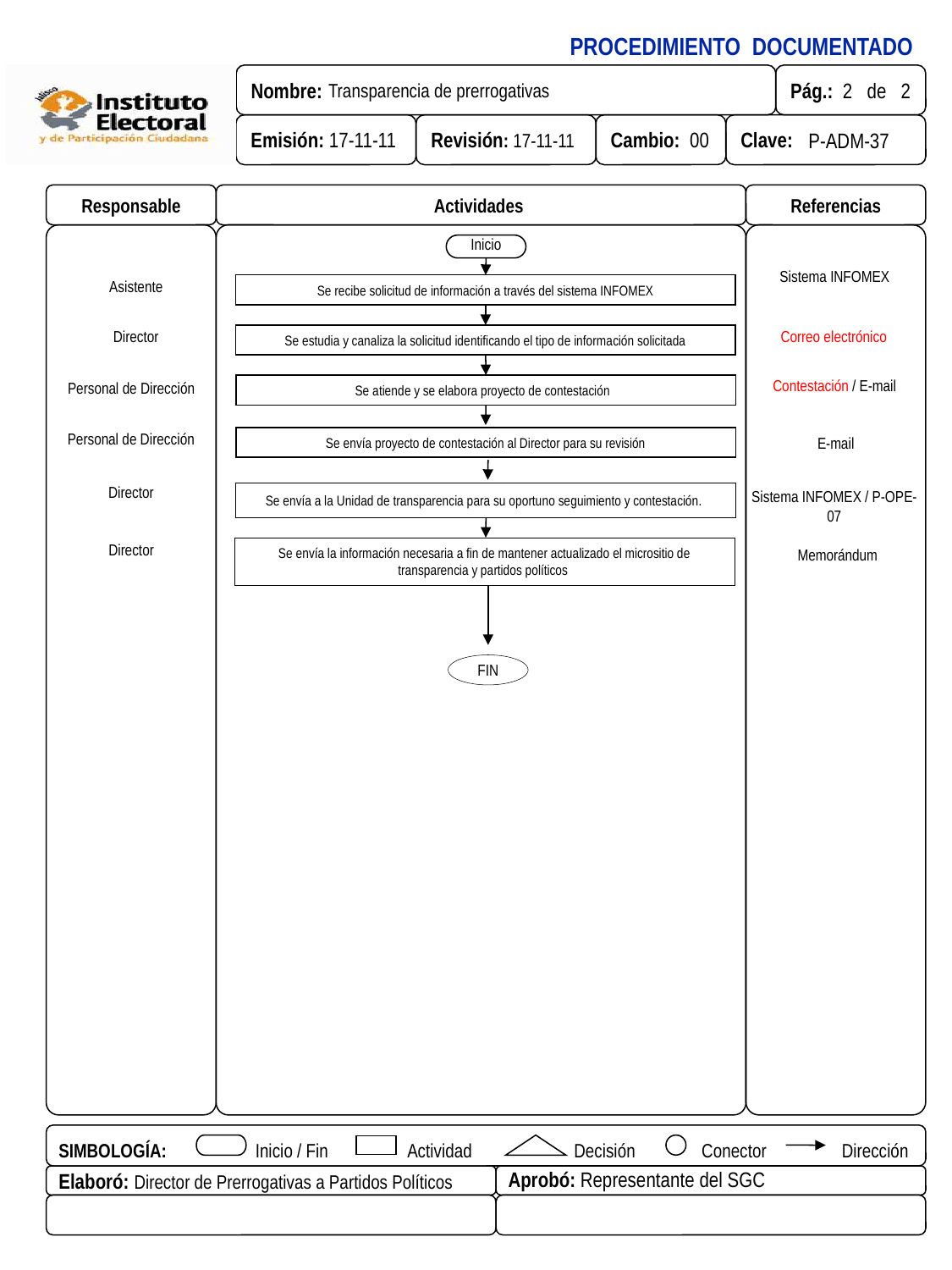

Responsable
Actividades
Referencias

Inicio
Sistema INFOMEX
Asistente
Se recibe solicitud de información a través del sistema INFOMEX
Se estudia y canaliza la solicitud identificando el tipo de información solicitada
Director
Correo electrónico
Contestación / E-mail
Se atiende y se elabora proyecto de contestación
Personal de Dirección
Personal de Dirección
Se envía proyecto de contestación al Director para su revisión
E-mail
Director

Se envía a la Unidad de transparencia para su oportuno seguimiento y contestación.
Sistema INFOMEX / P-OPE-07
Se envía la información necesaria a fin de mantener actualizado el micrositio de transparencia y partidos políticos
Director

Memorándum
FIN